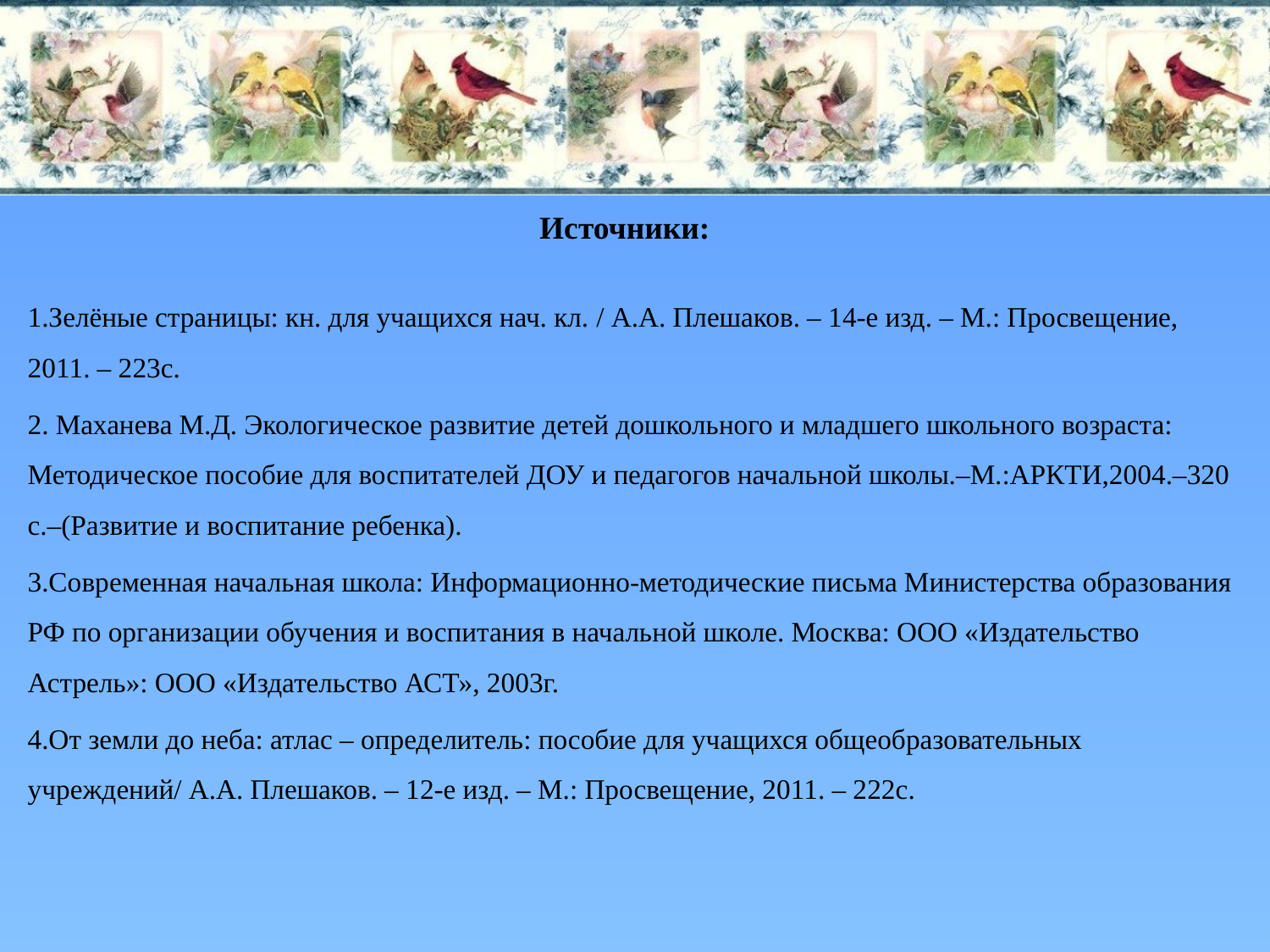

# Источники:
1.Зелёные страницы: кн. для учащихся нач. кл. / А.А. Плешаков. – 14-е изд. – М.: Просвещение, 2011. – 223с.
2. Маханева М.Д. Экологическое развитие детей дошкольного и младшего школьного возраста: Методическое пособие для воспитателей ДОУ и педагогов начальной школы.–М.:АРКТИ,2004.–320 с.–(Развитие и воспитание ребенка).
3.Современная начальная школа: Информационно-методические письма Министерства образования РФ по организации обучения и воспитания в начальной школе. Москва: ООО «Издательство Астрель»: ООО «Издательство АСТ», 2003г.
4.От земли до неба: атлас – определитель: пособие для учащихся общеобразовательных учреждений/ А.А. Плешаков. – 12-е изд. – М.: Просвещение, 2011. – 222с.